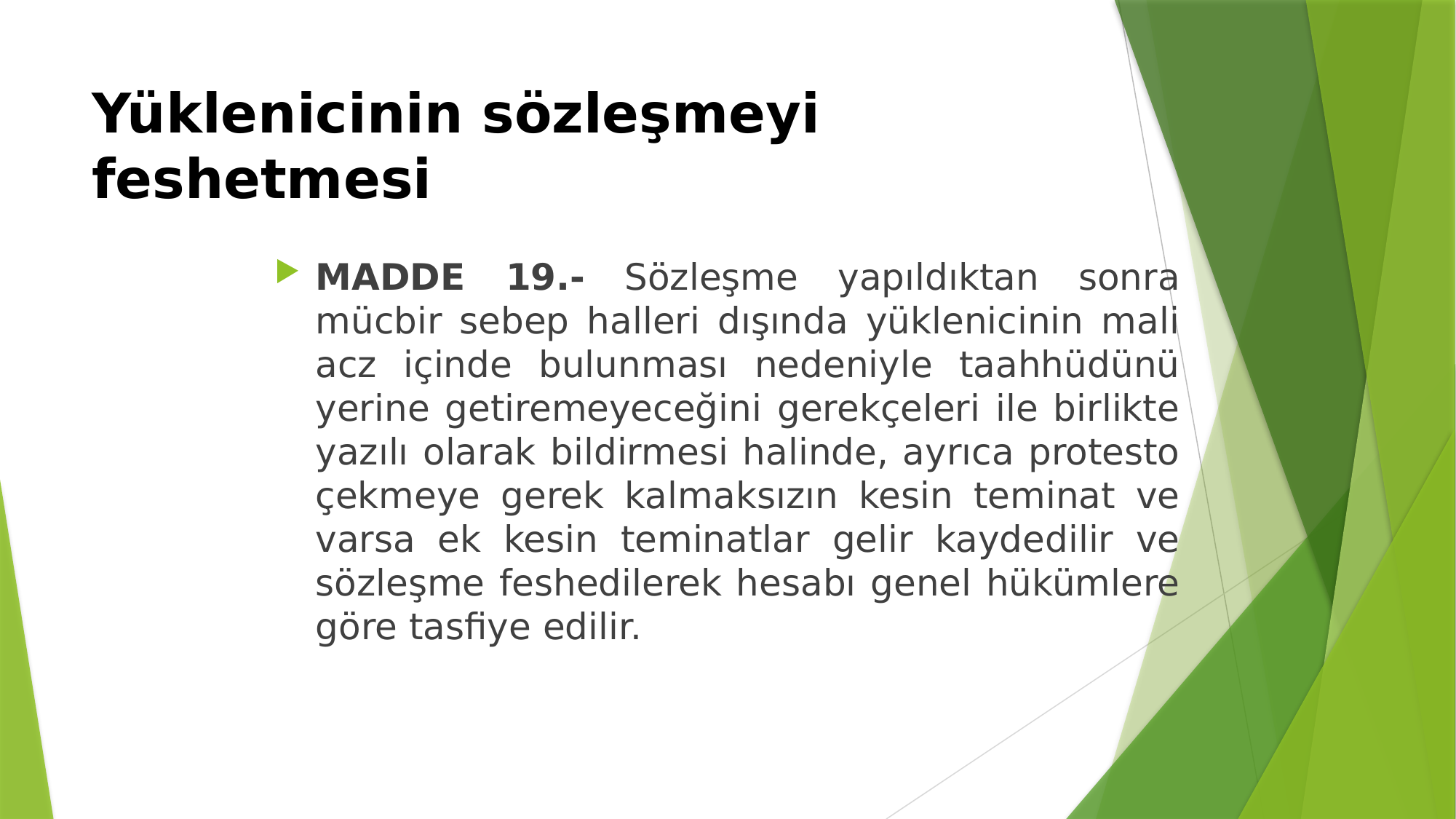

# Yüklenicinin sözleşmeyi feshetmesi
MADDE 19.- Sözleşme yapıldıktan sonra mücbir sebep halleri dışında yüklenicinin mali acz içinde bulunması nedeniyle taahhüdünü yerine getiremeyeceğini gerekçeleri ile birlikte yazılı olarak bildirmesi halinde, ayrıca protesto çekmeye gerek kalmaksızın kesin teminat ve varsa ek kesin teminatlar gelir kaydedilir ve sözleşme feshedilerek hesabı genel hükümlere göre tasfiye edilir.